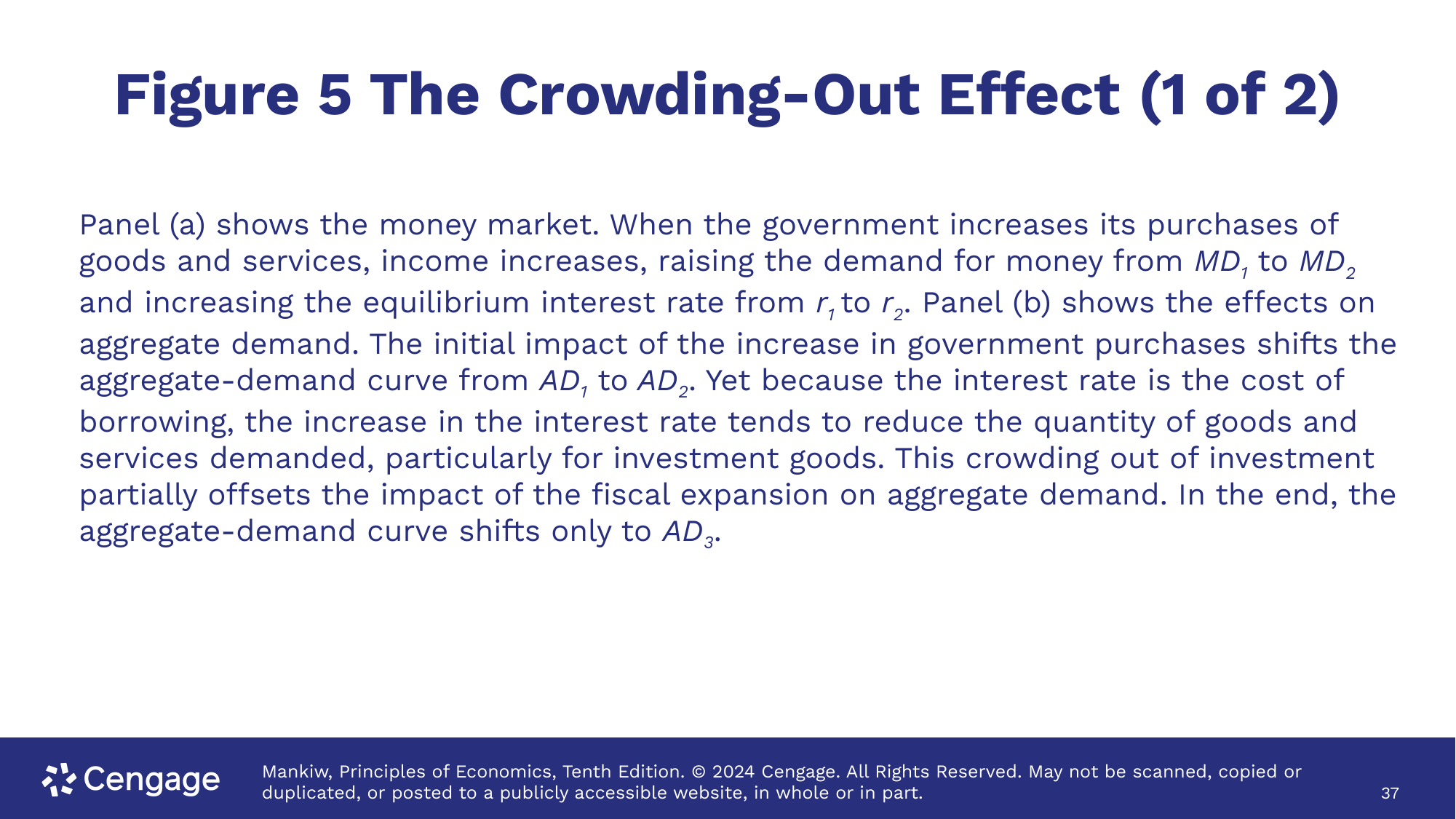

# Figure 5 The Crowding-Out Effect (1 of 2)
Panel (a) shows the money market. When the government increases its purchases of goods and services, income increases, raising the demand for money from MD1 to MD2 and increasing the equilibrium interest rate from r1 to r2. Panel (b) shows the effects on aggregate demand. The initial impact of the increase in government purchases shifts the aggregate-demand curve from AD1 to AD2. Yet because the interest rate is the cost of borrowing, the increase in the interest rate tends to reduce the quantity of goods and services demanded, particularly for investment goods. This crowding out of investment partially offsets the impact of the fiscal expansion on aggregate demand. In the end, the aggregate-demand curve shifts only to AD3.